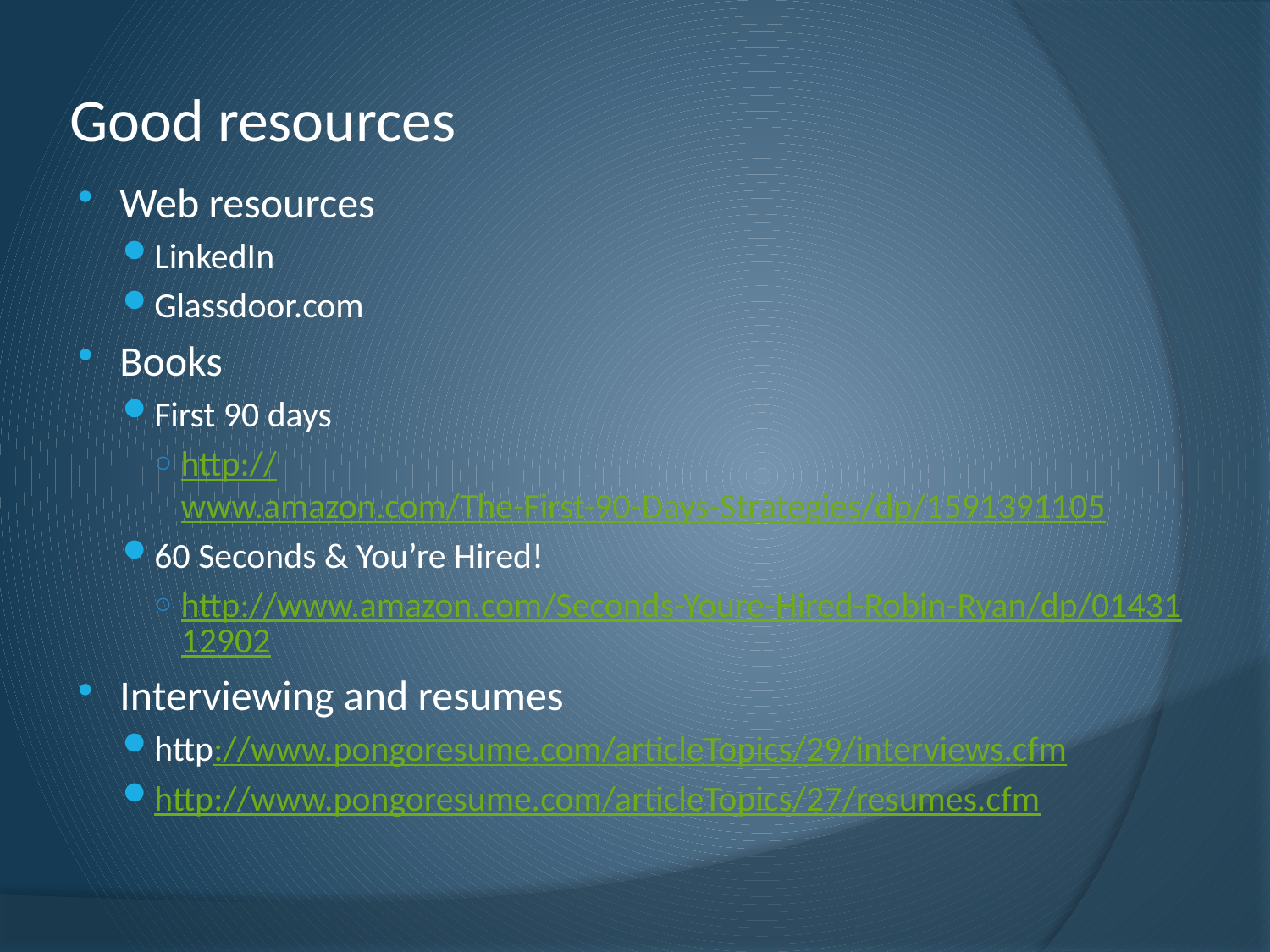

# Good resources
Web resources
LinkedIn
Glassdoor.com
Books
First 90 days
http://www.amazon.com/The-First-90-Days-Strategies/dp/1591391105
60 Seconds & You’re Hired!
http://www.amazon.com/Seconds-Youre-Hired-Robin-Ryan/dp/0143112902
Interviewing and resumes
http://www.pongoresume.com/articleTopics/29/interviews.cfm
http://www.pongoresume.com/articleTopics/27/resumes.cfm